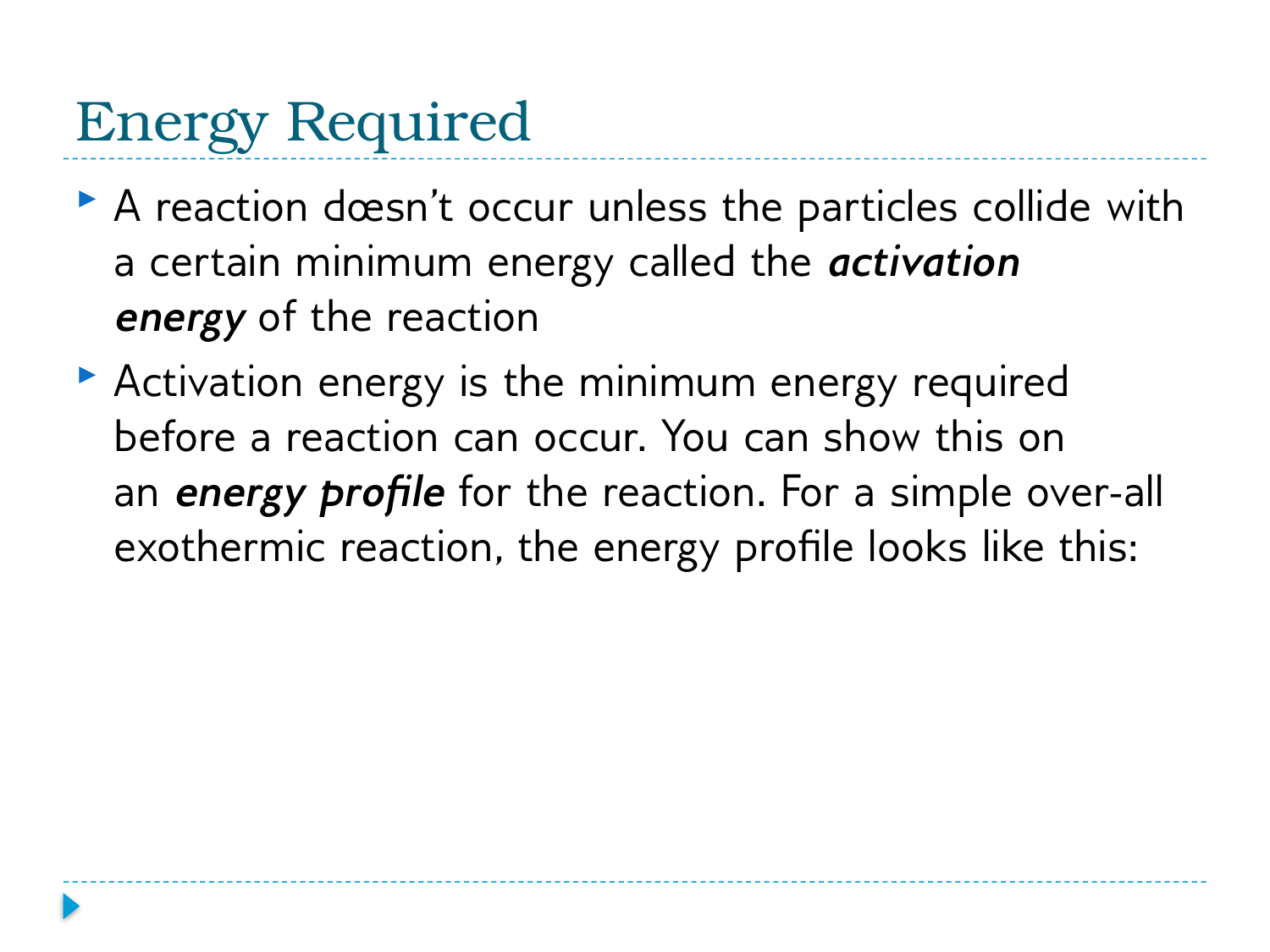

# Energy Required
A reaction doesn’t occur unless the particles collide with a certain minimum energy called the activation energy of the reaction
Activation energy is the minimum energy required before a reaction can occur. You can show this on an energy profile for the reaction. For a simple over-all exothermic reaction, the energy profile looks like this: